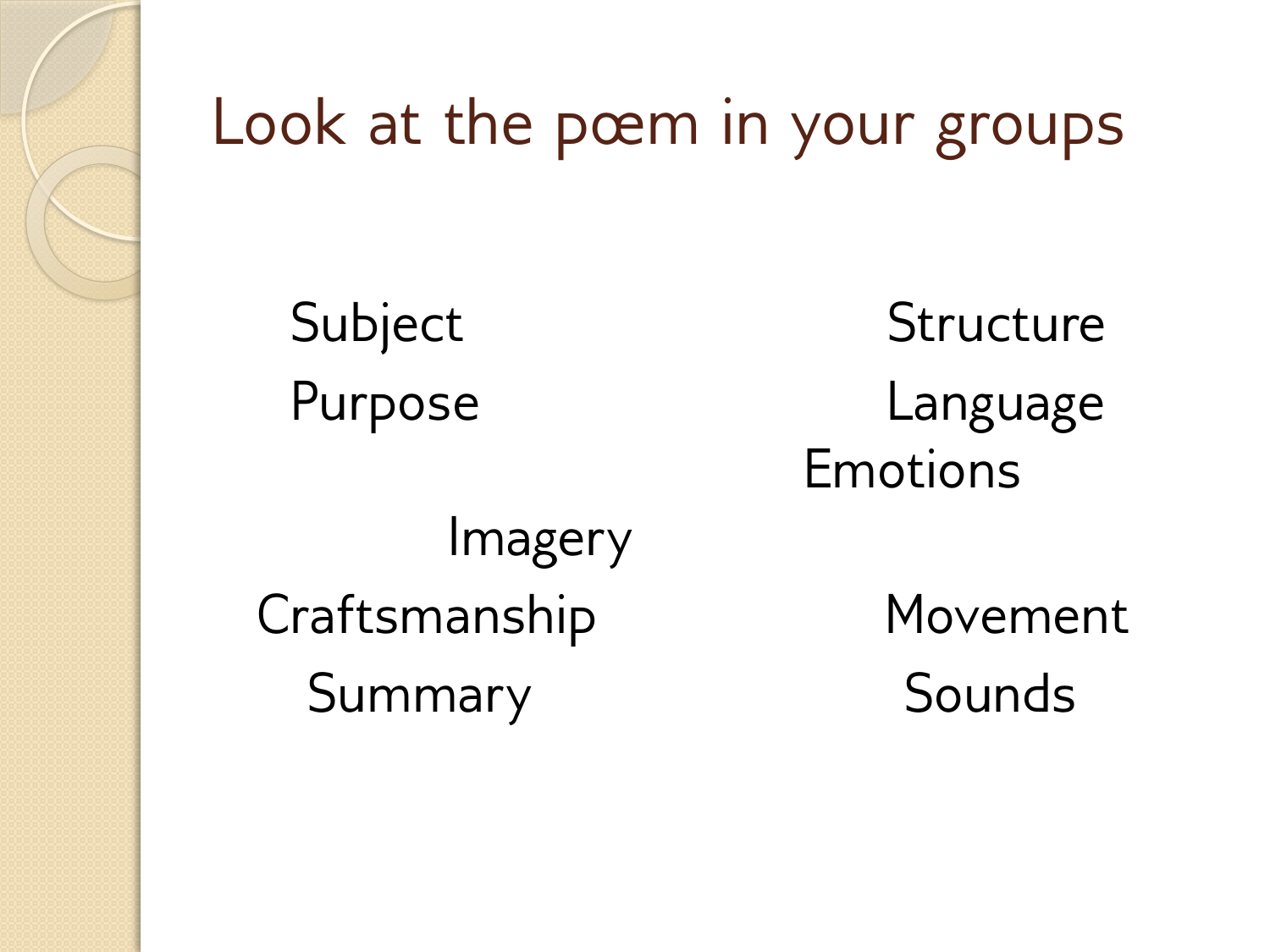

# Look at the poem in your groups

    Subject                         Structure
    Purpose                        Language                                        Emotions                        Imagery
  Craftsmanship                 Movement
     Summary                      Sounds